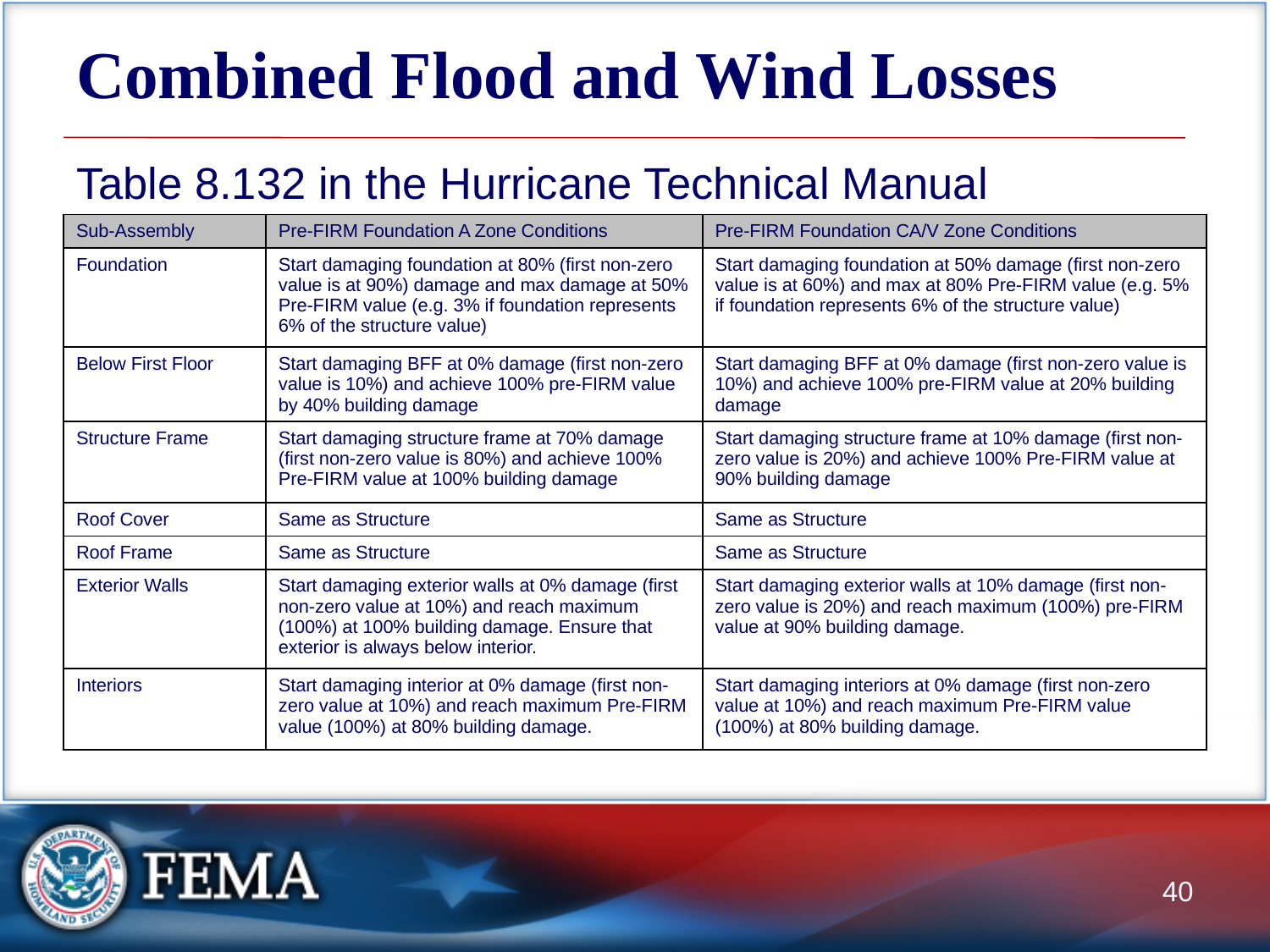

# Combined Flood and Wind Losses
Table 8.132 in the Hurricane Technical Manual
| Sub-Assembly | Pre-FIRM Foundation A Zone Conditions | Pre-FIRM Foundation CA/V Zone Conditions |
| --- | --- | --- |
| Foundation | Start damaging foundation at 80% (first non-zero value is at 90%) damage and max damage at 50% Pre-FIRM value (e.g. 3% if foundation represents 6% of the structure value) | Start damaging foundation at 50% damage (first non-zero value is at 60%) and max at 80% Pre-FIRM value (e.g. 5% if foundation represents 6% of the structure value) |
| Below First Floor | Start damaging BFF at 0% damage (first non-zero value is 10%) and achieve 100% pre-FIRM value by 40% building damage | Start damaging BFF at 0% damage (first non-zero value is 10%) and achieve 100% pre-FIRM value at 20% building damage |
| Structure Frame | Start damaging structure frame at 70% damage (first non-zero value is 80%) and achieve 100% Pre-FIRM value at 100% building damage | Start damaging structure frame at 10% damage (first non-zero value is 20%) and achieve 100% Pre-FIRM value at 90% building damage |
| Roof Cover | Same as Structure | Same as Structure |
| Roof Frame | Same as Structure | Same as Structure |
| Exterior Walls | Start damaging exterior walls at 0% damage (first non-zero value at 10%) and reach maximum (100%) at 100% building damage. Ensure that exterior is always below interior. | Start damaging exterior walls at 10% damage (first non-zero value is 20%) and reach maximum (100%) pre-FIRM value at 90% building damage. |
| Interiors | Start damaging interior at 0% damage (first non-zero value at 10%) and reach maximum Pre-FIRM value (100%) at 80% building damage. | Start damaging interiors at 0% damage (first non-zero value at 10%) and reach maximum Pre-FIRM value (100%) at 80% building damage. |
40